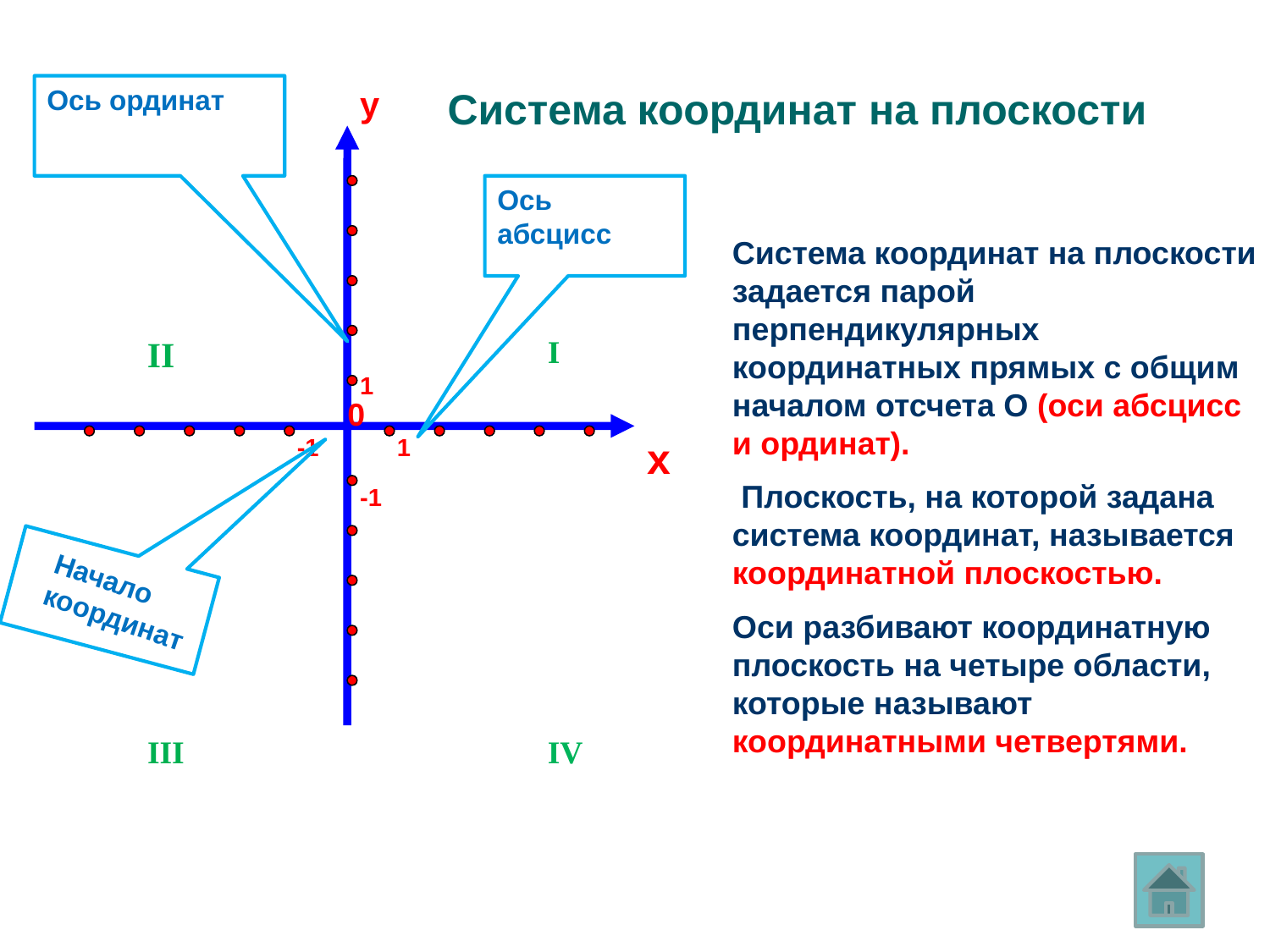

Ось ординат
y

1

-1

0
Система координат на плоскости

Ось абсцисс
Система координат на плоскости задается парой перпендикулярных координатных прямых с общим началом отсчета О (оси абсцисс и ординат).
 Плоскость, на которой задана система координат, называется координатной плоскостью.
Оси разбивают координатную плоскость на четыре области, которые называют координатными четвертями.
II
I

-1

1

x

Начало координат
IV
III